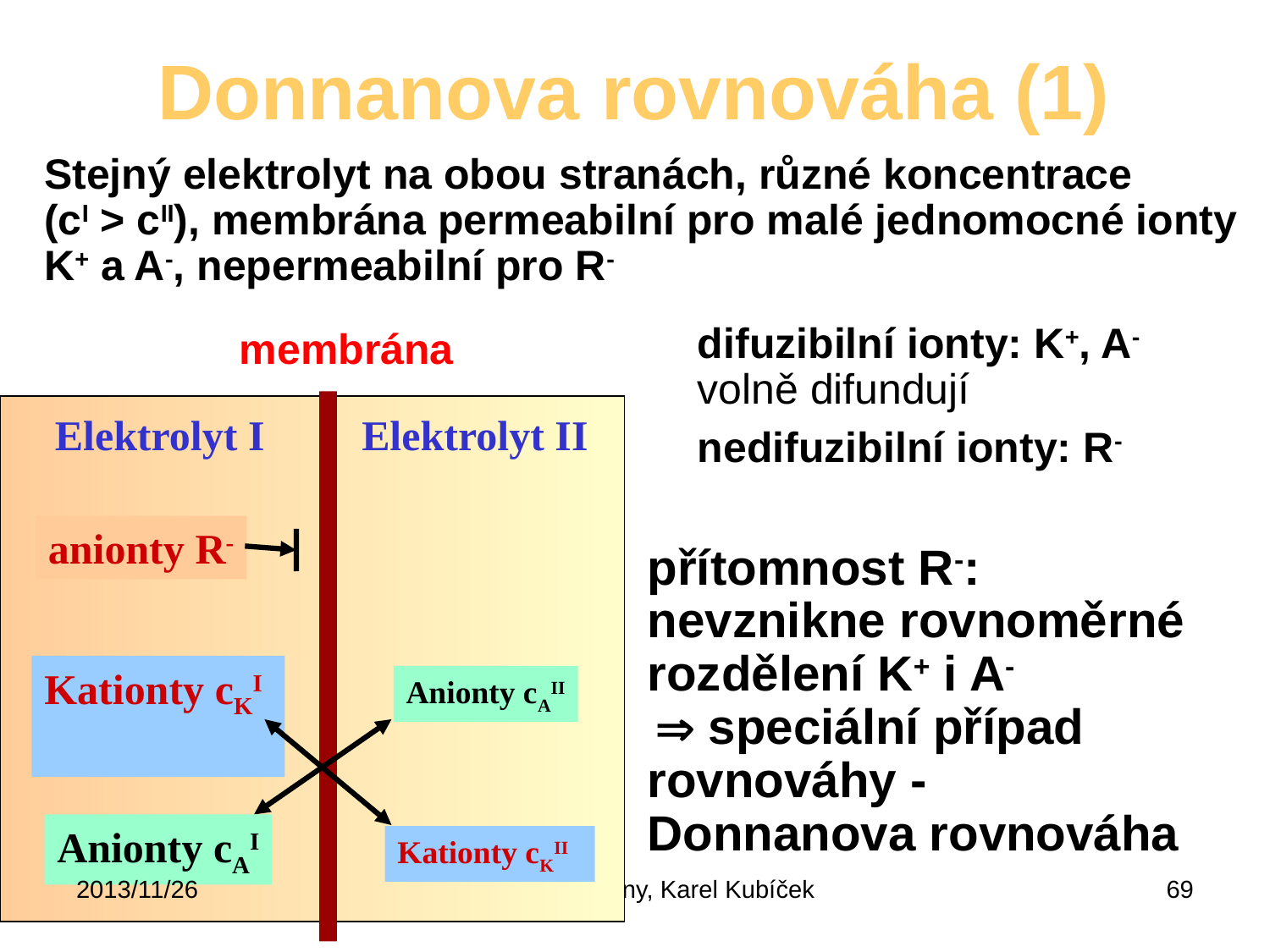

Donnanova rovnováha (1)
Stejný elektrolyt na obou stranách, různé koncentrace
(cI > cII), membrána permeabilní pro malé jednomocné ionty K+ a A-, nepermeabilní pro R-
membrána
difuzibilní ionty: K+, A-   volně difundují nedifuzibilní ionty: R-

Elektrolyt I
Elektrolyt II
anionty R-

přítomnost R-:
nevznikne rovnoměrné rozdělení K+ i A-
 ⇒ speciální případ rovnováhy -
Donnanova rovnováha

Kationty cKI
Anionty cAII

Anionty cAI
Kationty cKII
2013/11/26
Lipidy, membrány, Karel Kubíček
69